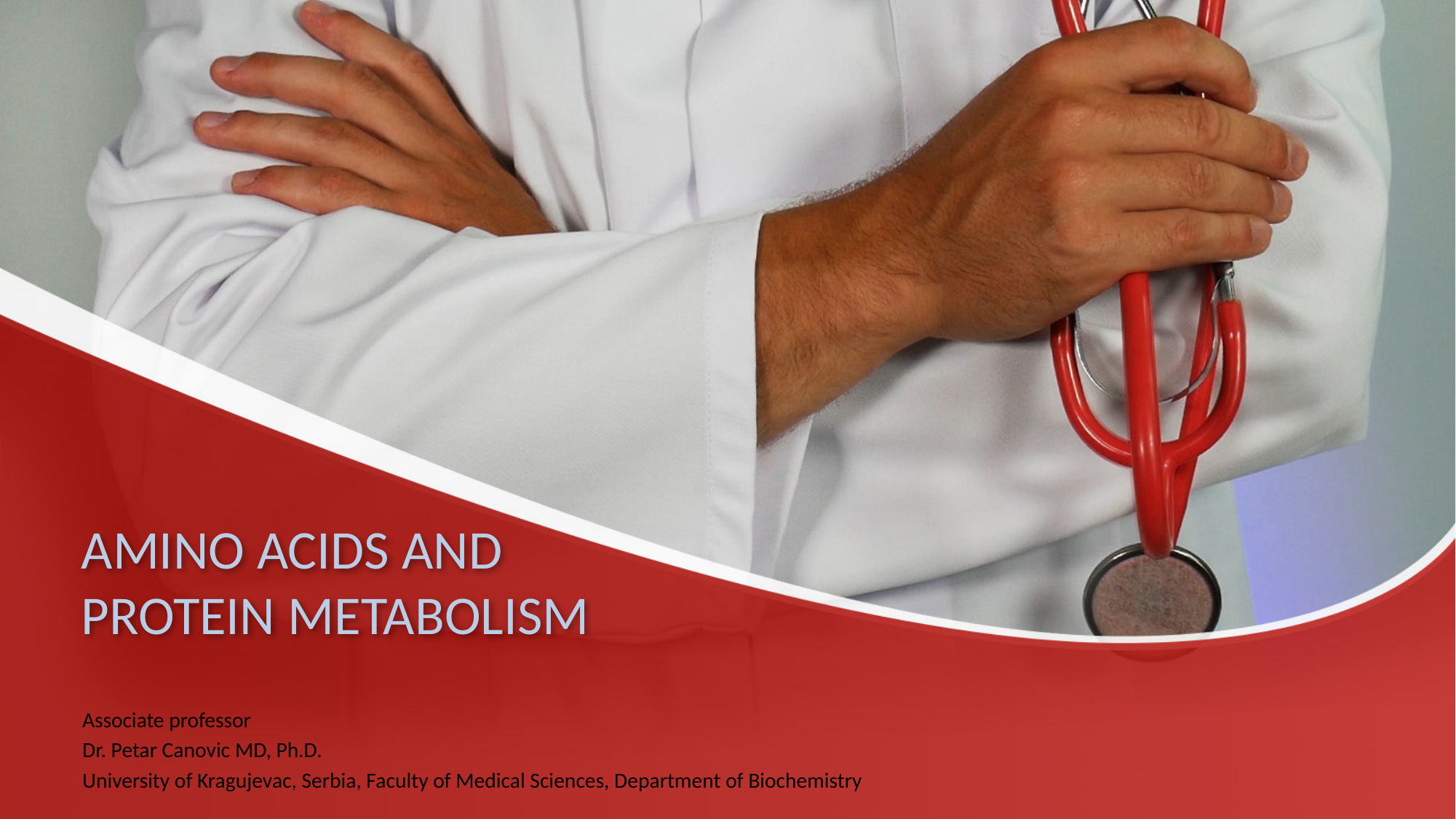

# AMINO ACIDS AND PROTEIN METABOLISM
Associate professor
Dr. Petar Canovic MD, Ph.D.
University of Kragujevac, Serbia, Faculty of Medical Sciences, Department of Biochemistry